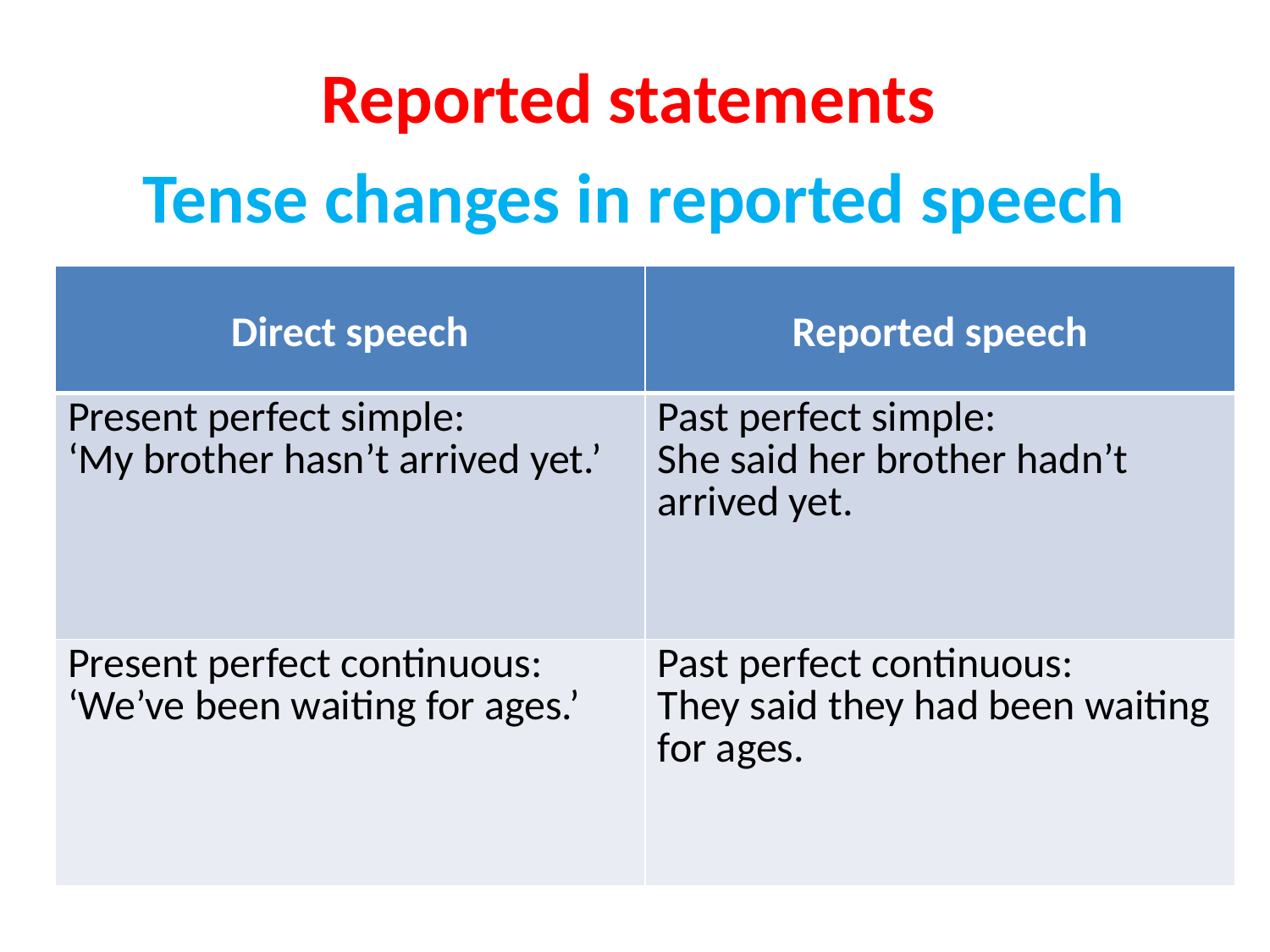

Reported statements
Tense changes in reported speech
| Direct speech | Reported speech |
| --- | --- |
| Present perfect simple: ‘My brother hasn’t arrived yet.’ | Past perfect simple: She said her brother hadn’t arrived yet. |
| Present perfect continuous: ‘We’ve been waiting for ages.’ | Past perfect continuous: They said they had been waiting for ages. |